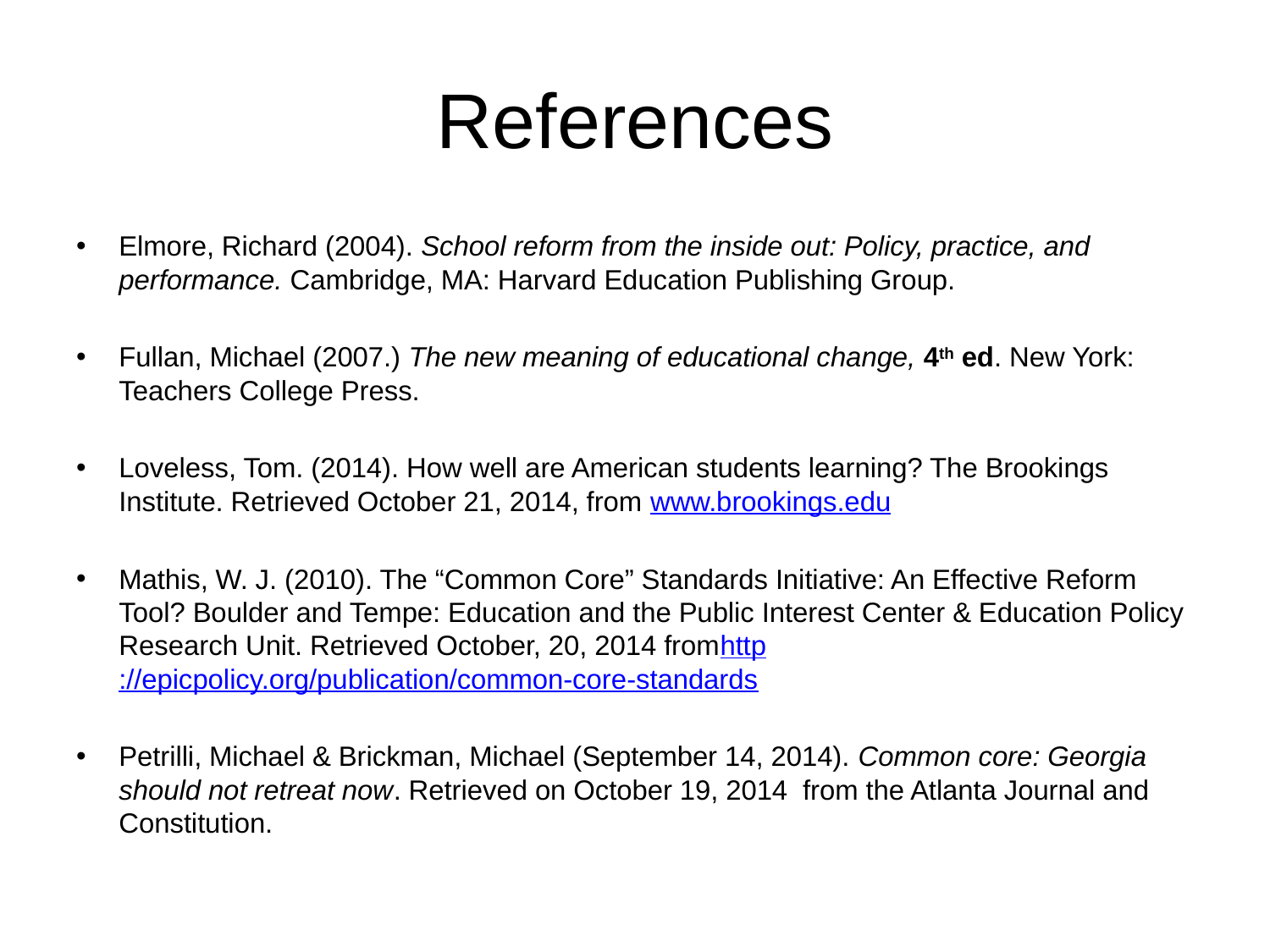

# References
Elmore, Richard (2004). School reform from the inside out: Policy, practice, and performance. Cambridge, MA: Harvard Education Publishing Group.

Fullan, Michael (2007.) The new meaning of educational change, 4th ed. New York: Teachers College Press.

Loveless, Tom. (2014). How well are American students learning? The Brookings Institute. Retrieved October 21, 2014, from www.brookings.edu

Mathis, W. J. (2010). The “Common Core” Standards Initiative: An Effective Reform Tool? Boulder and Tempe: Education and the Public Interest Center & Education Policy Research Unit. Retrieved October, 20, 2014 fromhttp://epicpolicy.org/publication/common-core-standards

Petrilli, Michael & Brickman, Michael (September 14, 2014). Common core: Georgia should not retreat now. Retrieved on October 19, 2014  from the Atlanta Journal and Constitution.